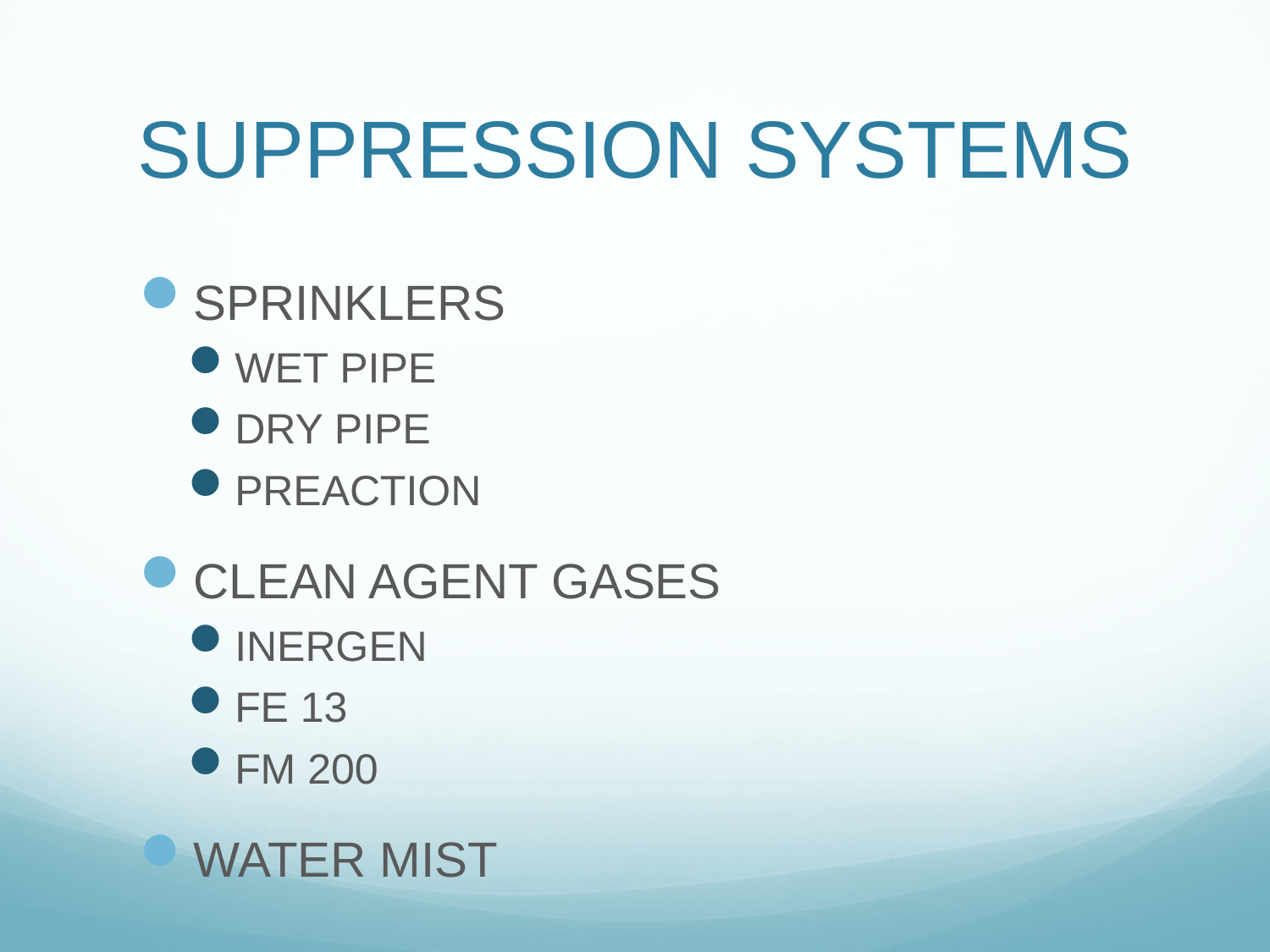

# SUPPRESSION SYSTEMS
SPRINKLERS
WET PIPE
DRY PIPE
PREACTION
CLEAN AGENT GASES
INERGEN
FE 13
FM 200
WATER MIST